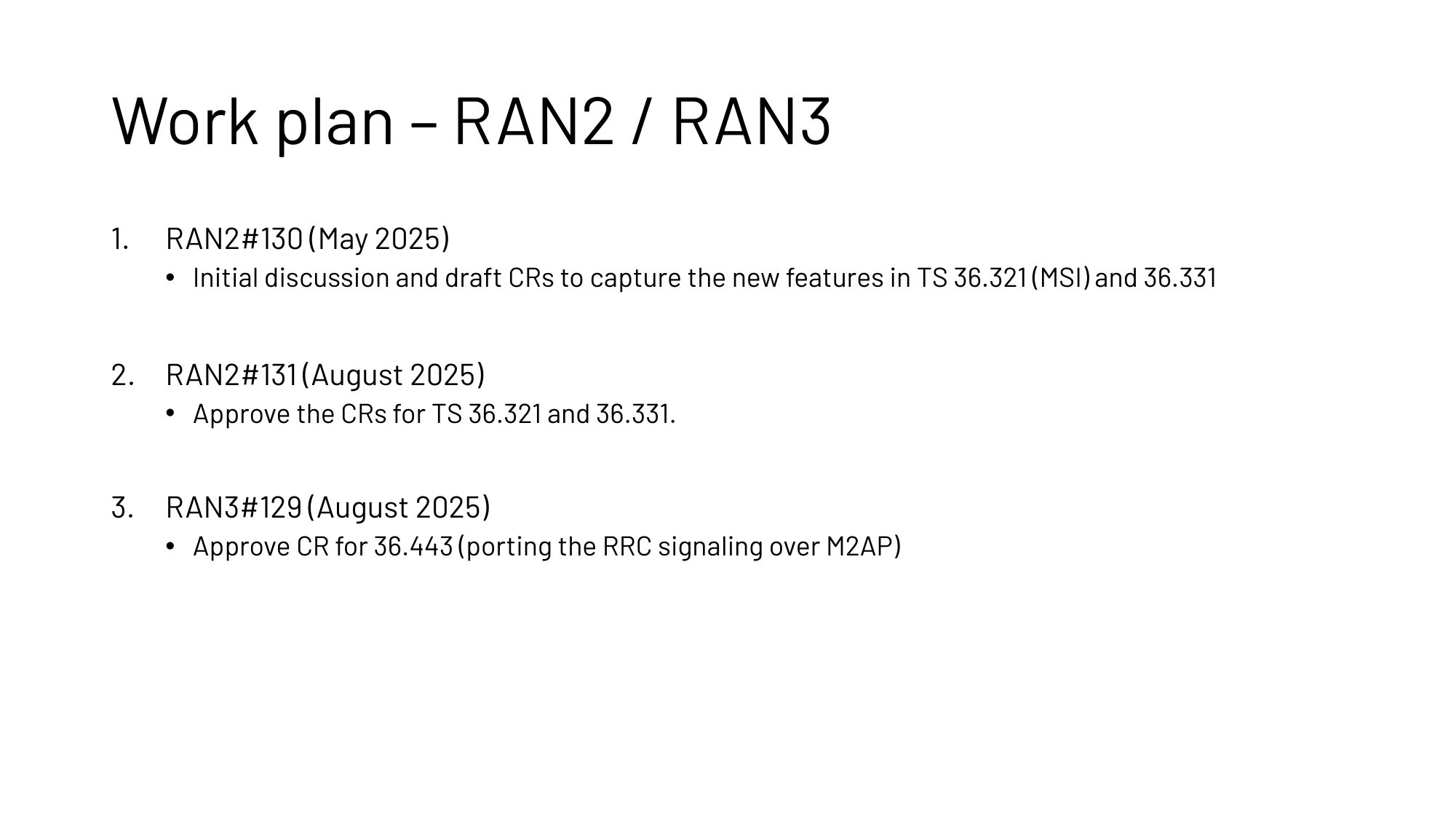

# Work plan – RAN2 / RAN3
RAN2#130 (May 2025)
Initial discussion and draft CRs to capture the new features in TS 36.321 (MSI) and 36.331

RAN2#131 (August 2025)
Approve the CRs for TS 36.321 and 36.331.

RAN3#129 (August 2025)
Approve CR for 36.443 (porting the RRC signaling over M2AP)